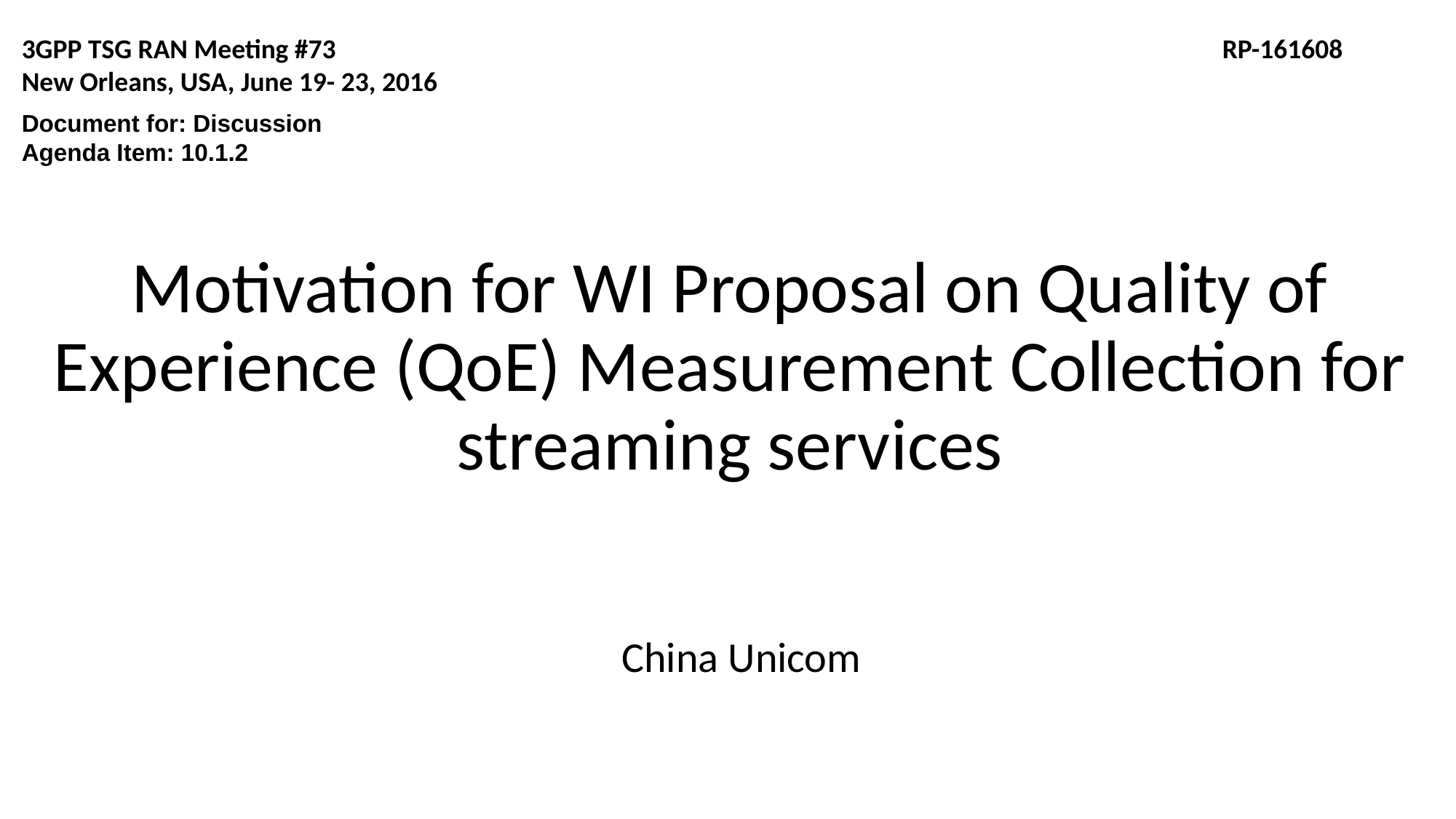

3GPP TSG RAN Meeting #73									RP-161608
New Orleans, USA, June 19- 23, 2016

Document for: Discussion
Agenda Item: 10.1.2

Motivation for WI Proposal on Quality of Experience (QoE) Measurement Collection for streaming services

China Unicom